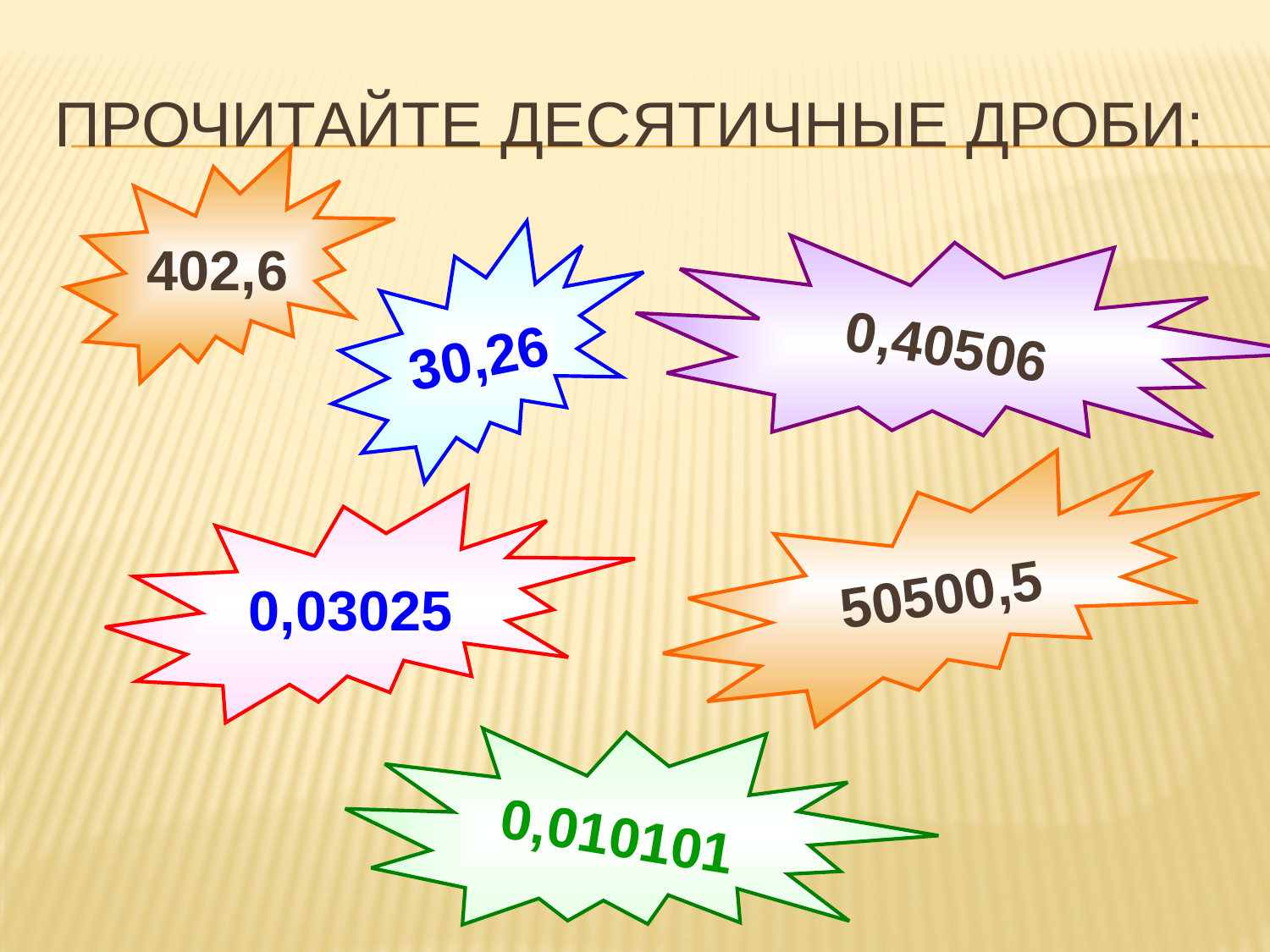

# Прочитайте десятичные дроби:
402,6
0,40506
30,26
50500,5
0,03025
0,010101